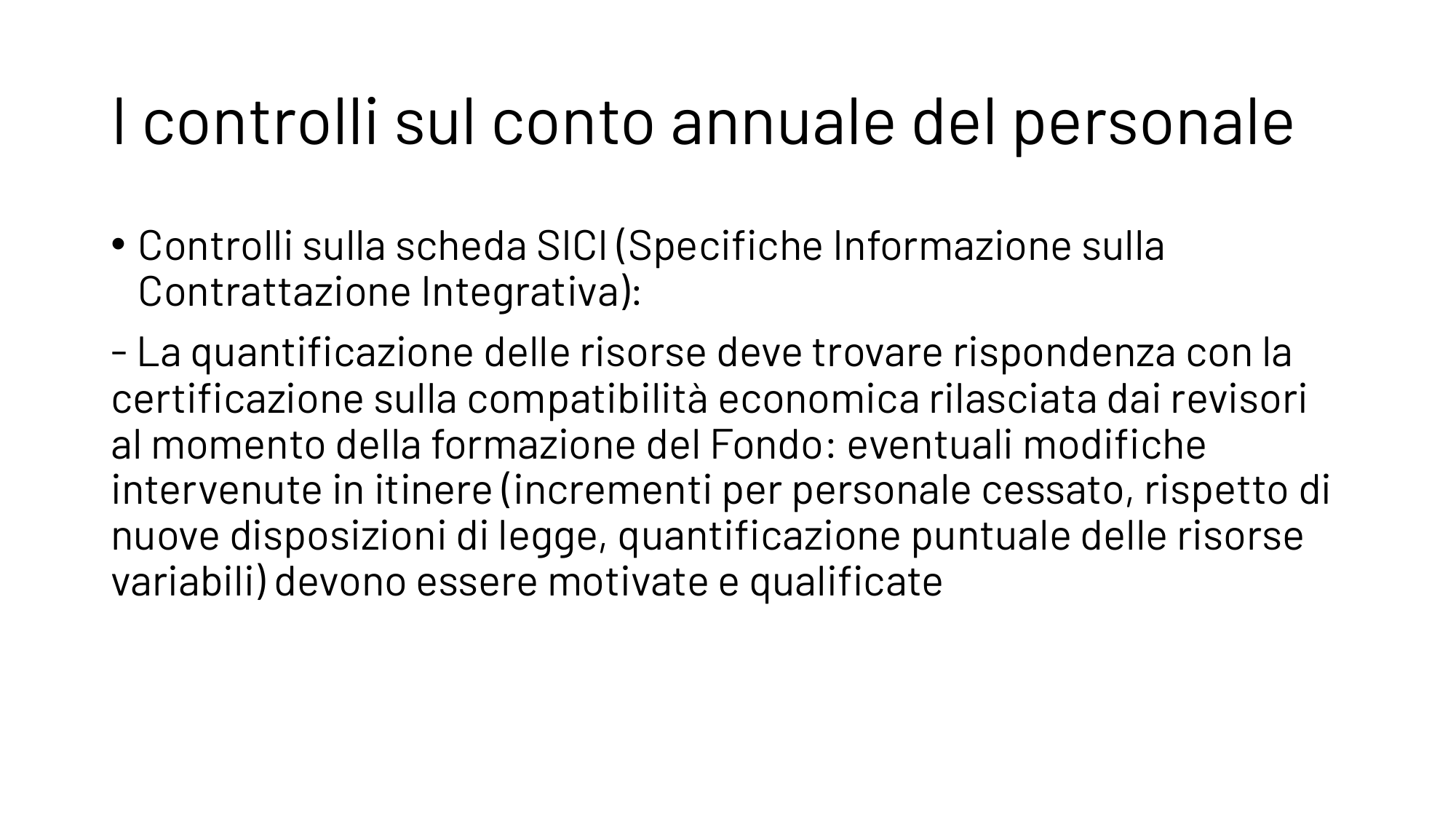

# I controlli sul conto annuale del personale
Controlli sulla scheda SICI (Specifiche Informazione sulla Contrattazione Integrativa):
- La quantificazione delle risorse deve trovare rispondenza con la certificazione sulla compatibilità economica rilasciata dai revisori al momento della formazione del Fondo: eventuali modifiche intervenute in itinere (incrementi per personale cessato, rispetto di nuove disposizioni di legge, quantificazione puntuale delle risorse variabili) devono essere motivate e qualificate